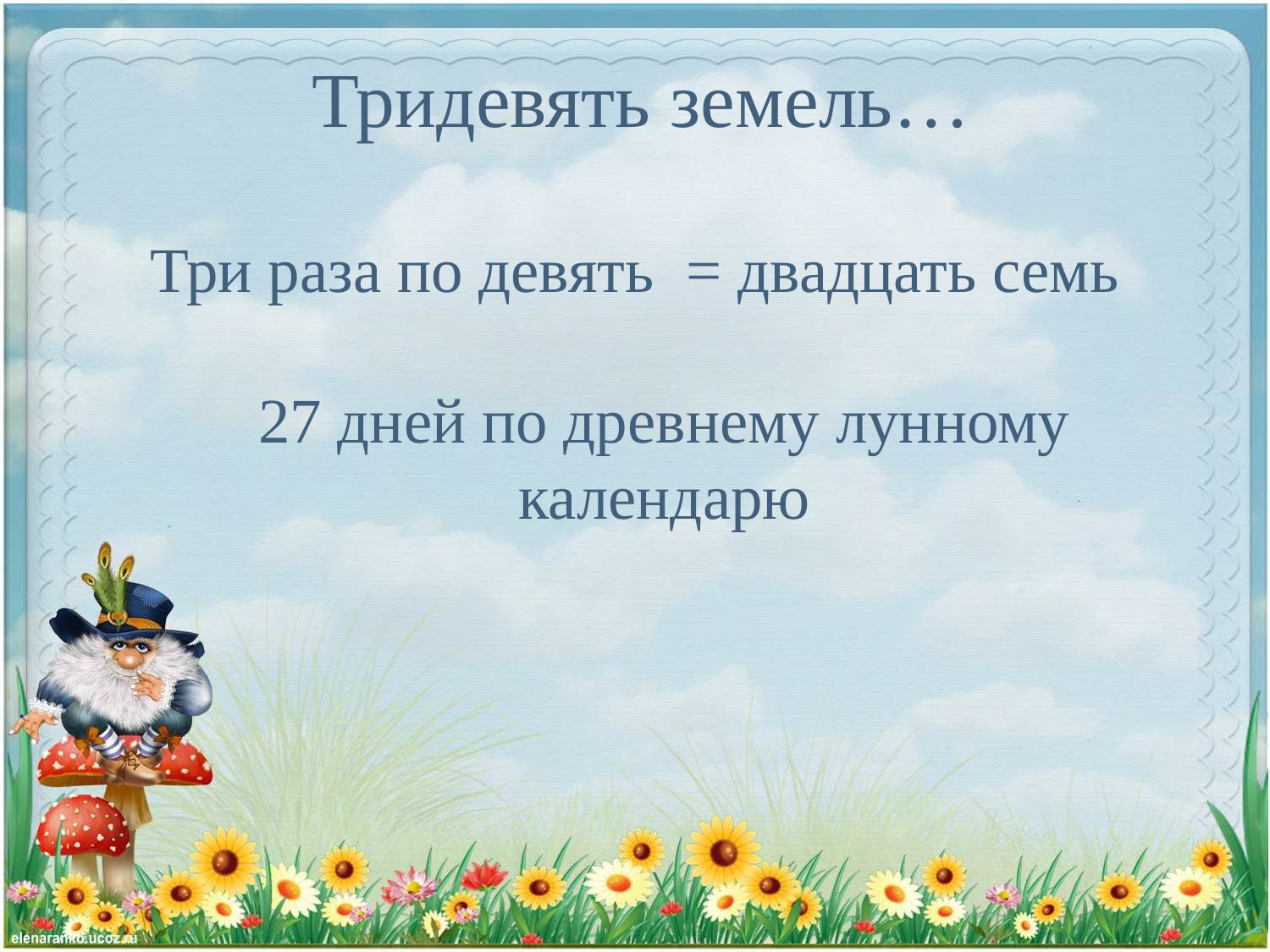

# Тридевять земель…
Три раза по девять  = двадцать семь
27 дней по древнему лунному календарю